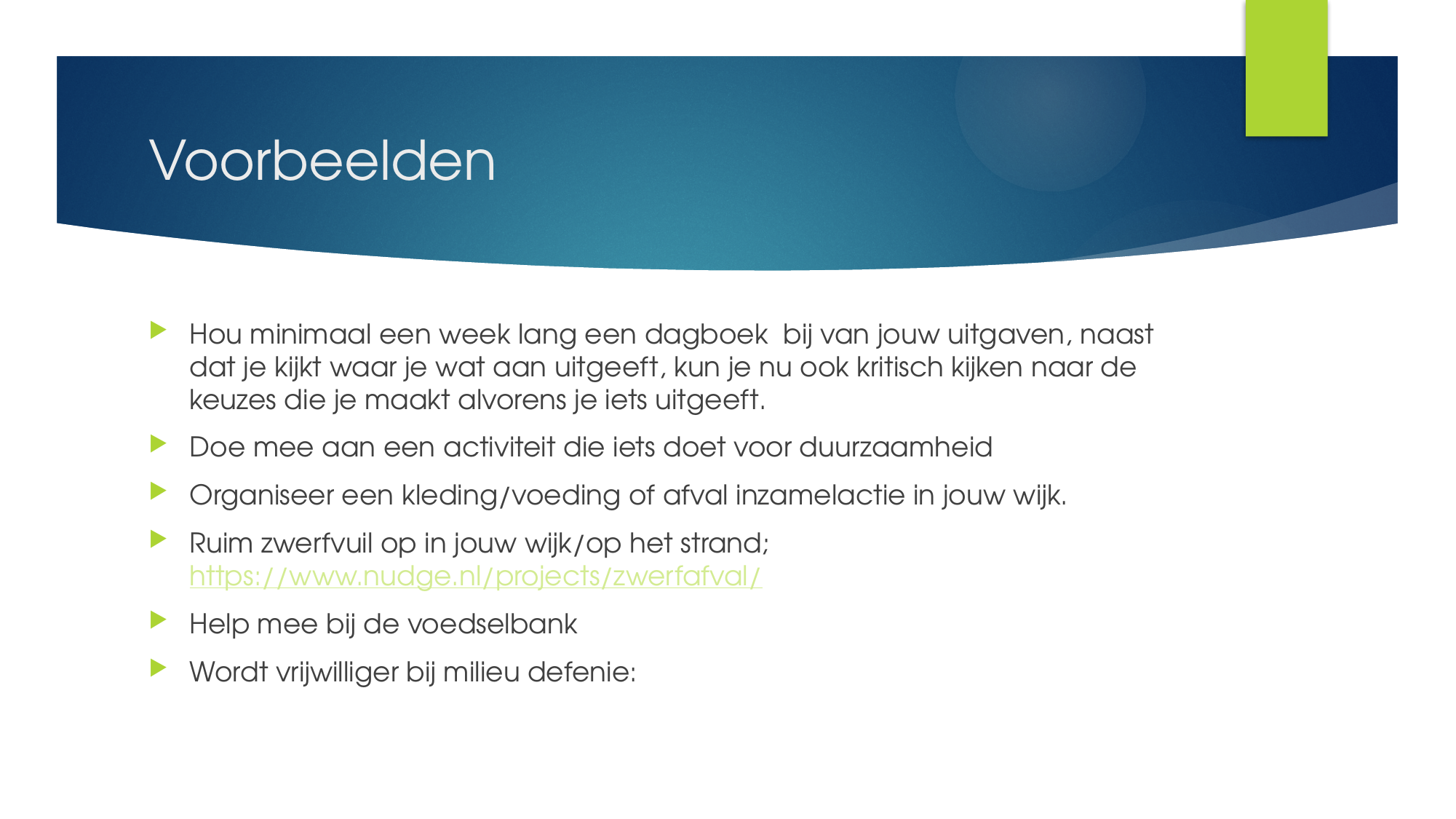

# Voorbeelden
Hou minimaal een week lang een dagboek  bij van jouw uitgaven, naast dat je kijkt waar je wat aan uitgeeft, kun je nu ook kritisch kijken naar de keuzes die je maakt alvorens je iets uitgeeft.
Doe mee aan een activiteit die iets doet voor duurzaamheid
Organiseer een kleding/voeding of afval inzamelactie in jouw wijk.
Ruim zwerfvuil op in jouw wijk/op het strand; https://www.nudge.nl/projects/zwerfafval/
Help mee bij de voedselbank
Wordt vrijwilliger bij milieu defenie: